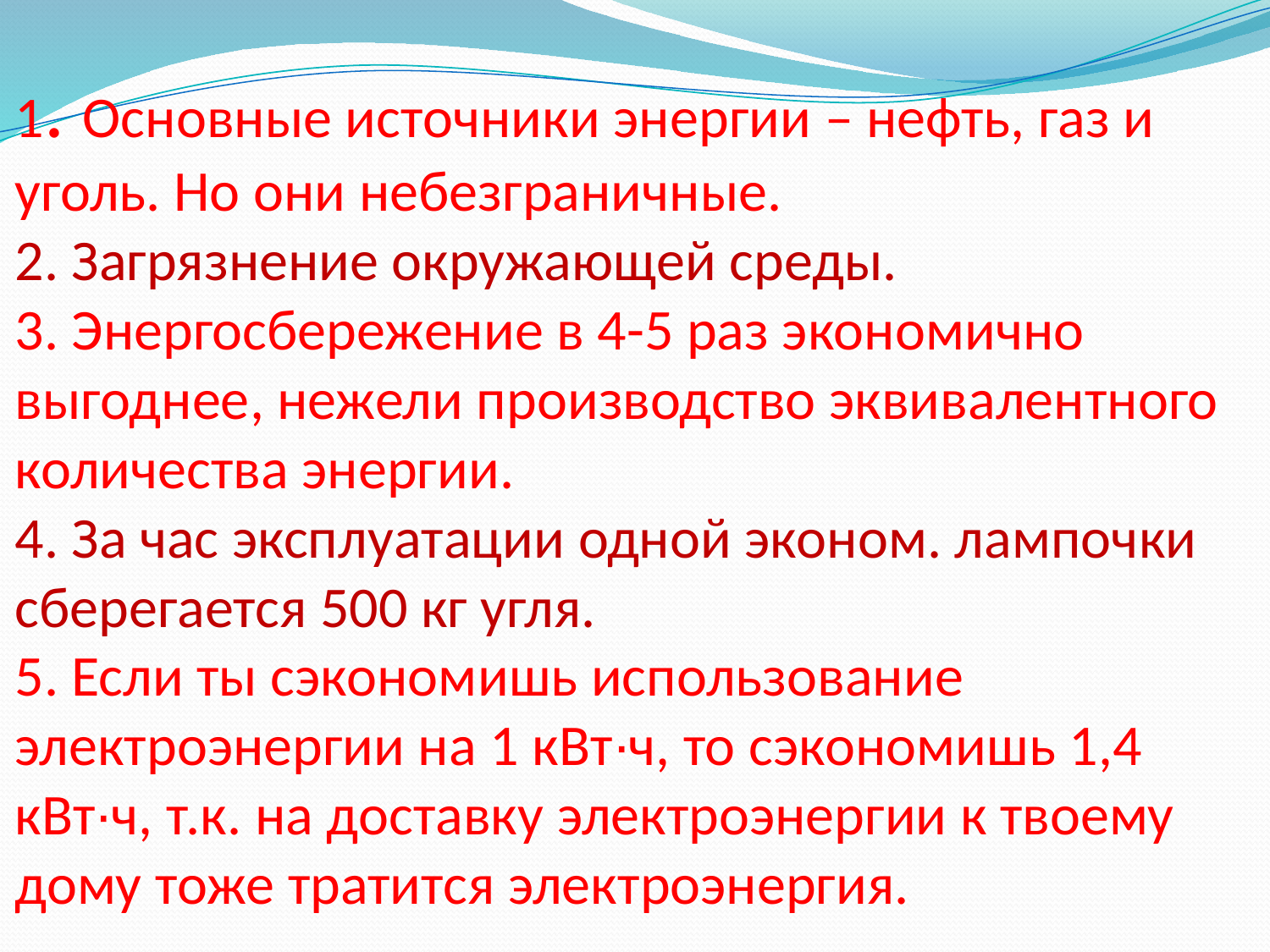

# 1. Основные источники энергии – нефть, газ и уголь. Но они небезграничные. 2. Загрязнение окружающей среды. 3. Энергосбережение в 4-5 раз экономично выгоднее, нежели производство эквивалентного количества энергии. 4. За час эксплуатации одной эконом. лампочки сберегается 500 кг угля. 5. Если ты сэкономишь использование электроэнергии на 1 кВт∙ч, то сэкономишь 1,4 кВт∙ч, т.к. на доставку электроэнергии к твоему дому тоже тратится электроэнергия.